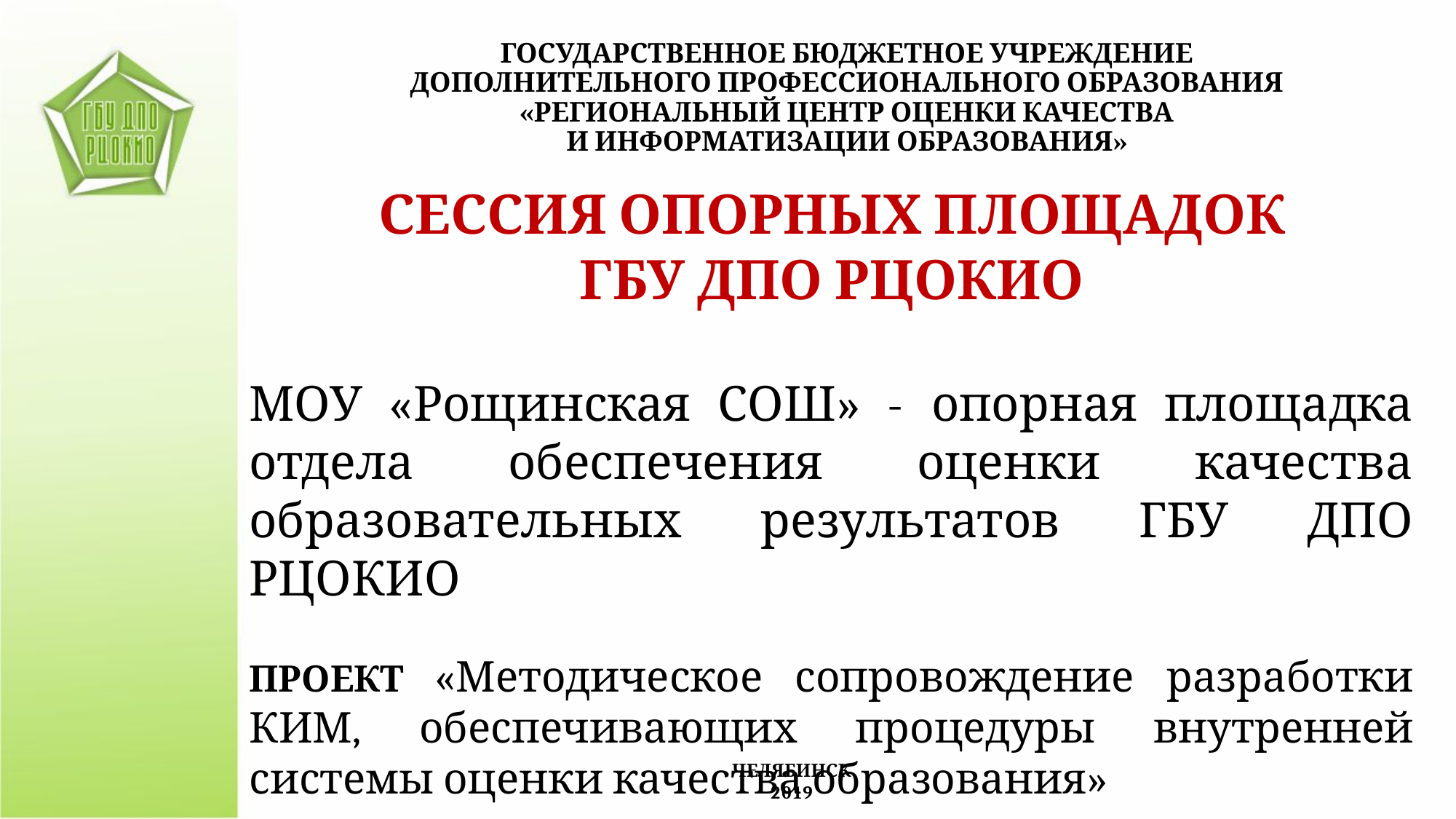

ГОСУДАРСТВЕННОЕ БЮДЖЕТНОЕ УЧРЕЖДЕНИЕ
ДОПОЛНИТЕЛЬНОГО ПРОФЕССИОНАЛЬНОГО ОБРАЗОВАНИЯ
«РЕГИОНАЛЬНЫЙ ЦЕНТР ОЦЕНКИ КАЧЕСТВА
И ИНФОРМАТИЗАЦИИ ОБРАЗОВАНИЯ»
СЕССИЯ ОПОРНЫХ ПЛОЩАДОК
ГБУ ДПО РЦОКИО
МОУ «Рощинская СОШ» - опорная площадка отдела обеспечения оценки качества образовательных результатов ГБУ ДПО РЦОКИО

ПРОЕКТ «Методическое сопровождение разработки КИМ, обеспечивающих процедуры внутренней системы оценки качества образования»
ЧЕЛЯБИНСК
2019